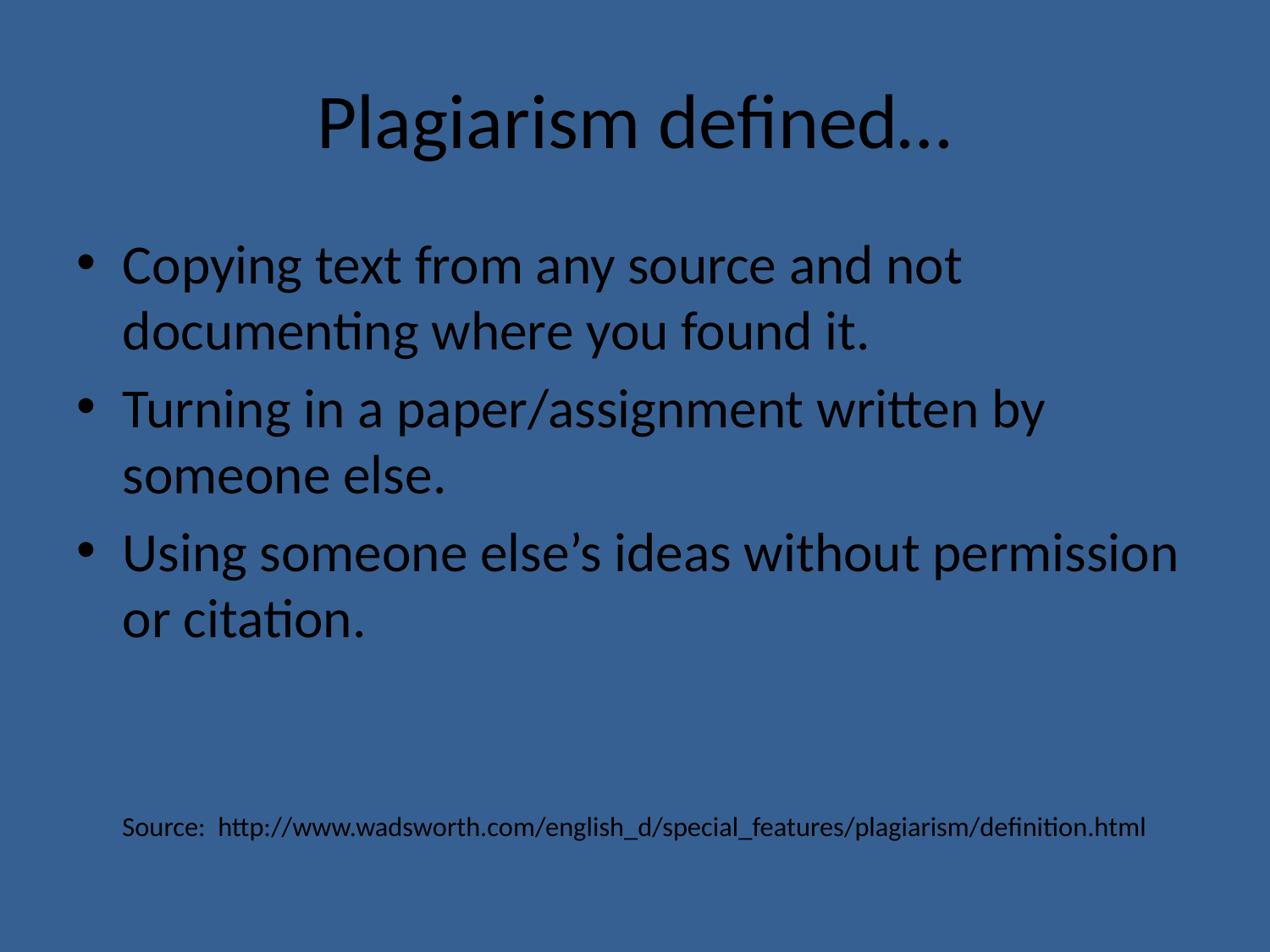

# Plagiarism defined…
Copying text from any source and not documenting where you found it.
Turning in a paper/assignment written by someone else.
Using someone else’s ideas without permission or citation.

Source:  http://www.wadsworth.com/english_d/special_features/plagiarism/definition.html